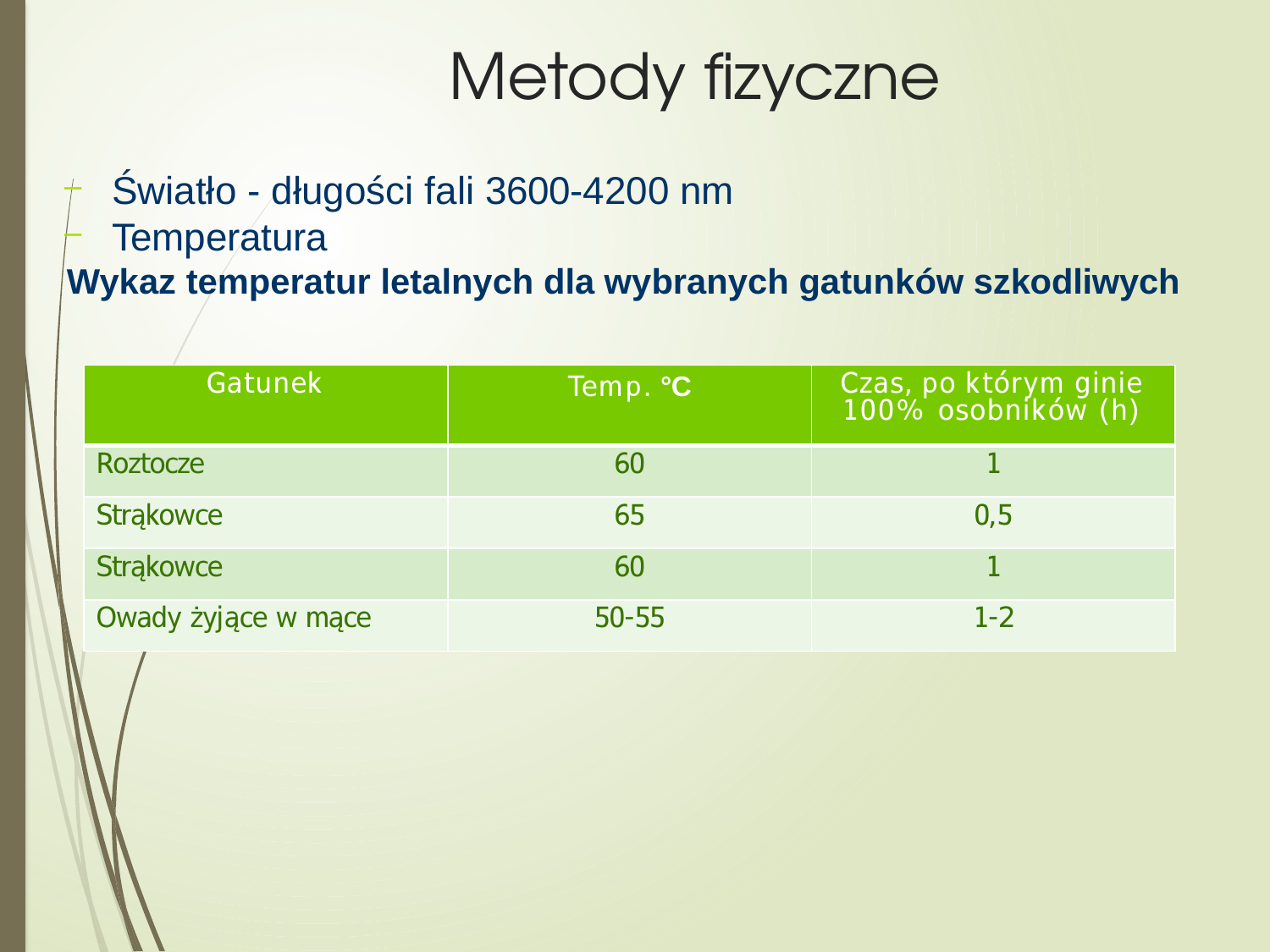

Metody fizyczne
Światło - długości fali 3600-4200 nm
Temperatura
Wykaz temperatur letalnych dla wybranych gatunków szkodliwych
| Gatunek | Temp. °C | Czas, po którym ginie 100% osobników (h) |
| --- | --- | --- |
| Roztocze | 60 | 1 |
| Strąkowce | 65 | 0,5 |
| Strąkowce | 60 | 1 |
| Owady żyjące w mące | 50-55 | 1-2 |